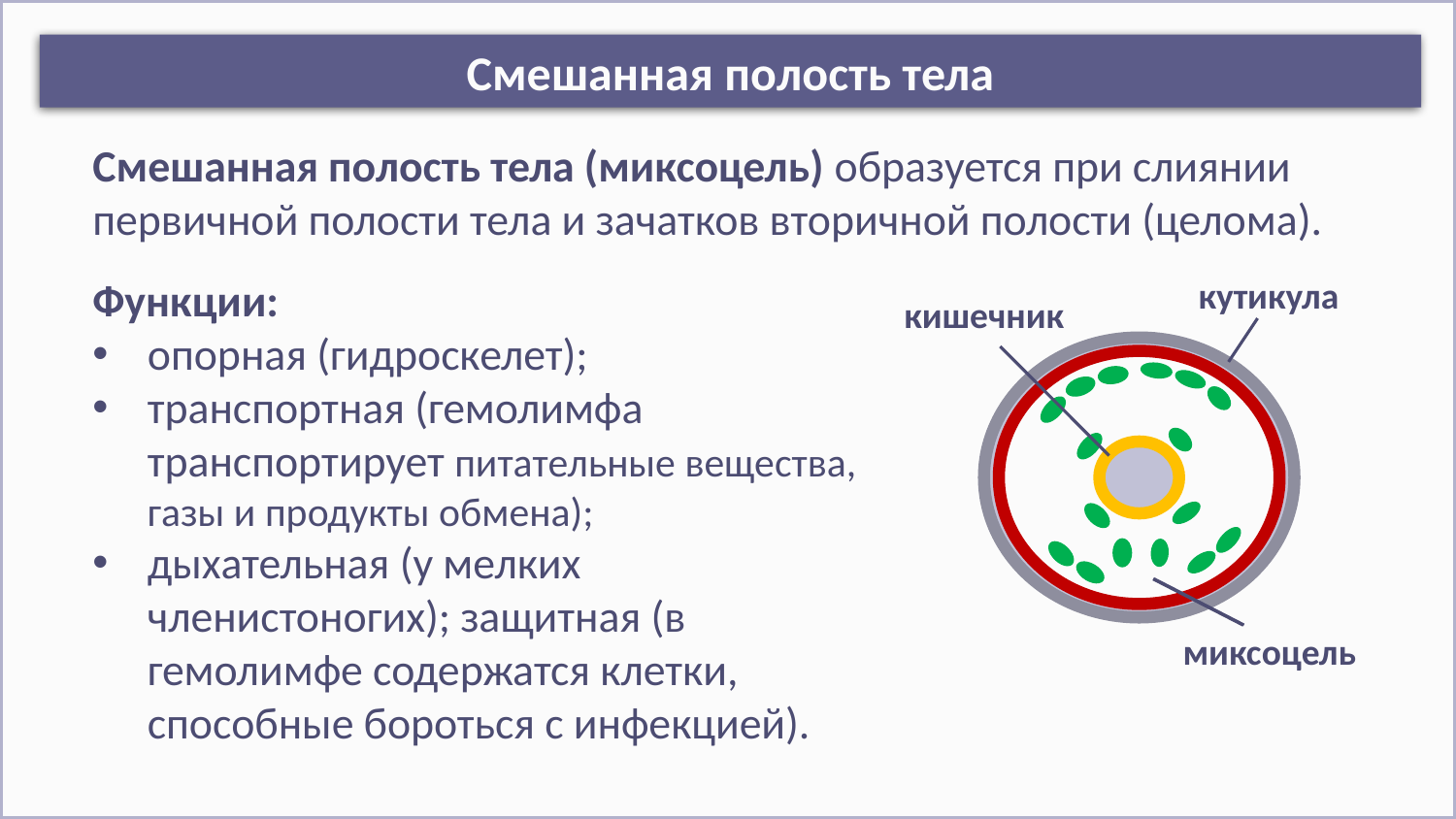

Смешанная полость тела
Смешанная полость тела (миксоцель) образуется при слиянии первичной полости тела и зачатков вторичной полости (целома).
кутикула
Функции:
опорная (гидроскелет);
транспортная (гемолимфа транспортирует питательные вещества, газы и продукты обмена);
дыхательная (у мелких членистоногих); защитная (в гемолимфе содержатся клетки, способные бороться с инфекцией).
кишечник

миксоцель